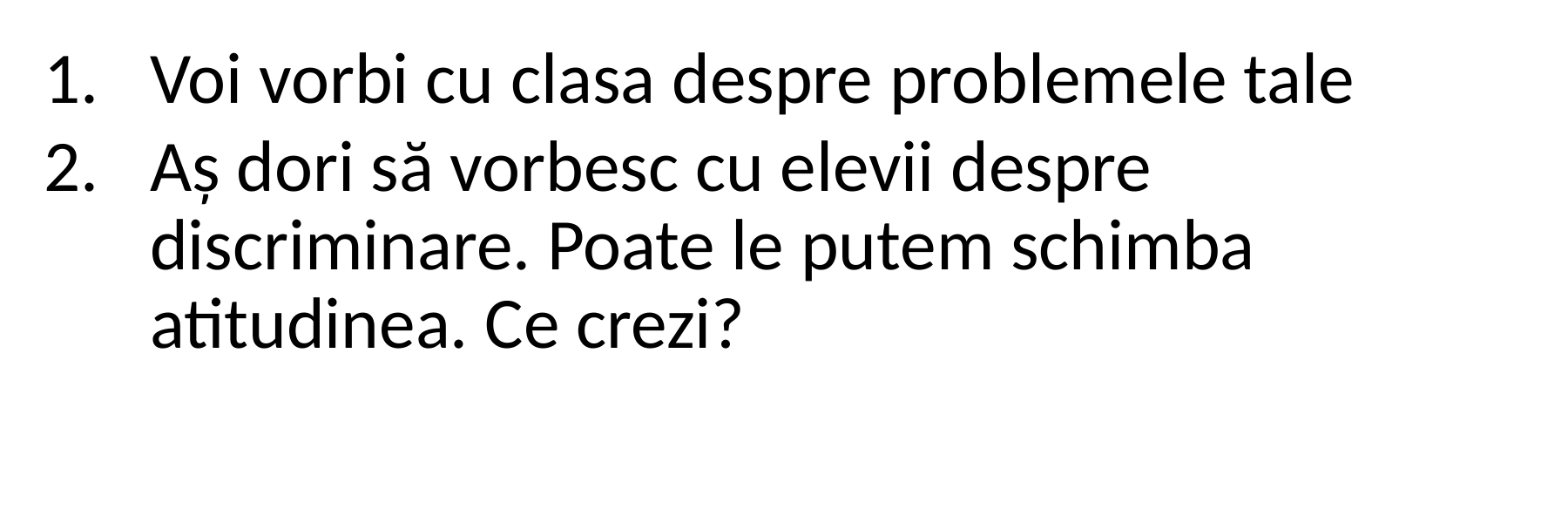

Voi vorbi cu clasa despre problemele tale
Aș dori să vorbesc cu elevii despre discriminare. Poate le putem schimba atitudinea. Ce crezi?